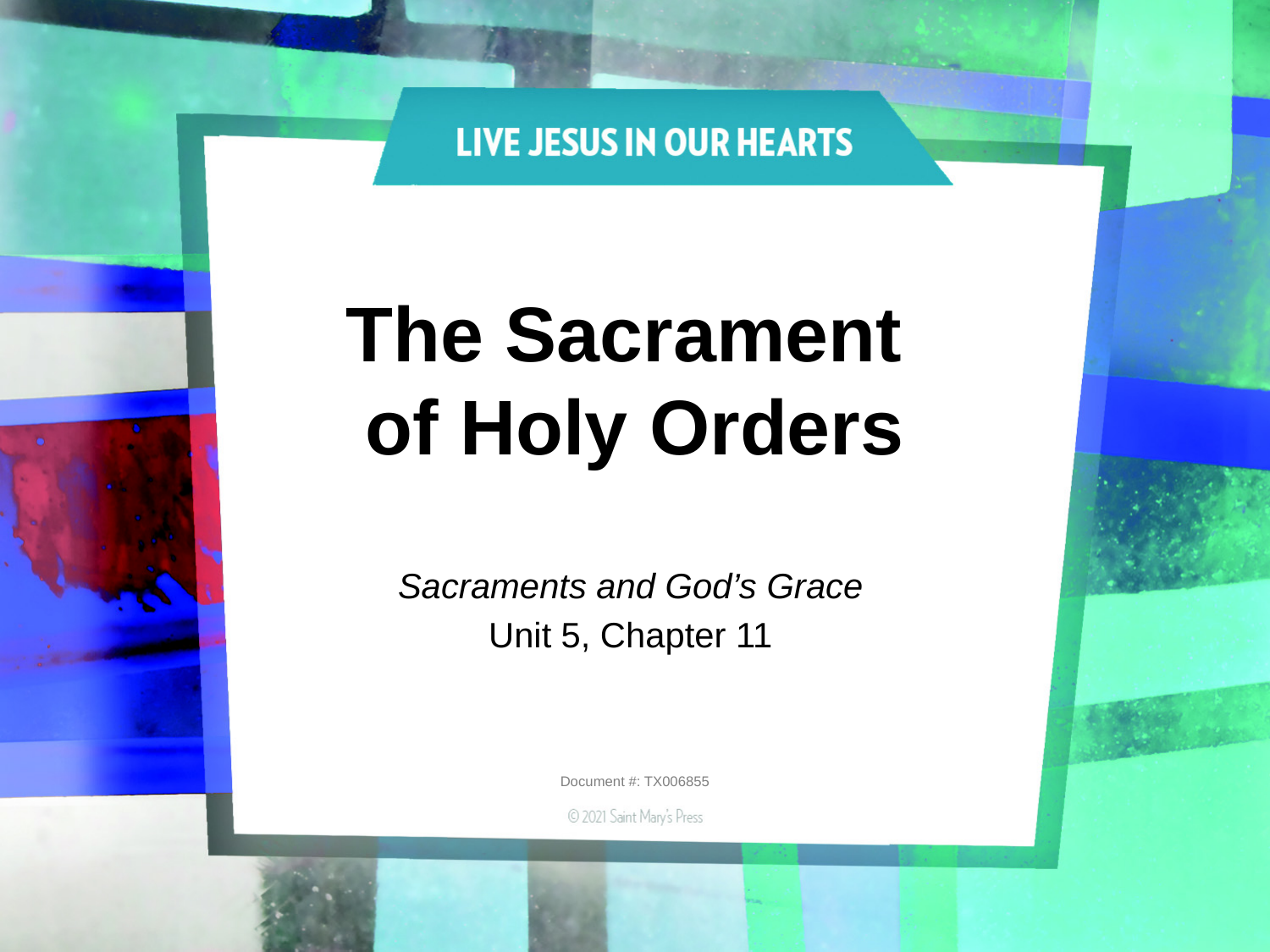

# The Sacrament of Holy Orders
Sacraments and God’s Grace
Unit 5, Chapter 11
Document #: TX006855